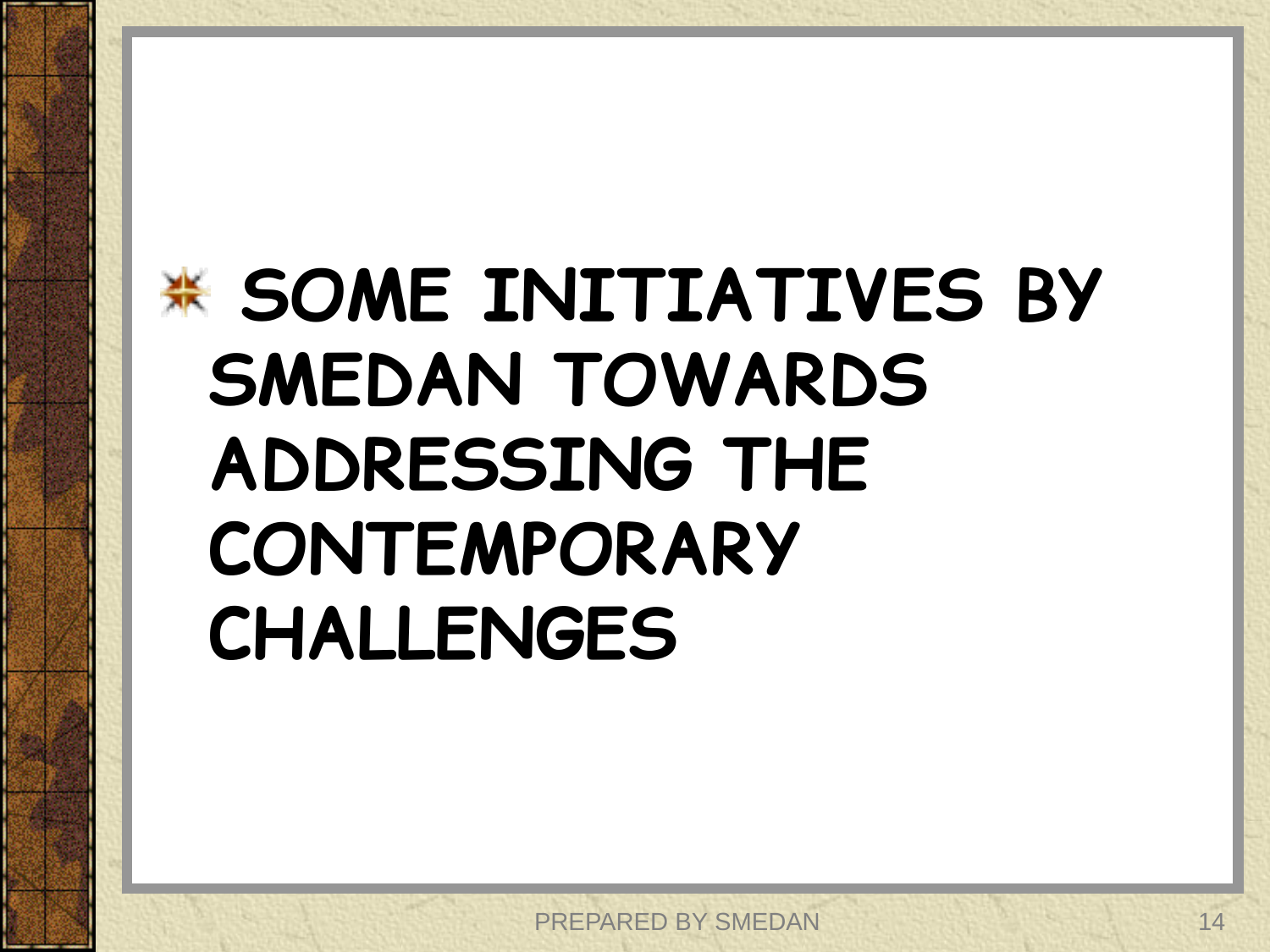

SOME INITIATIVES BY SMEDAN TOWARDS ADDRESSING THE CONTEMPORARY CHALLENGES
PREPARED BY SMEDAN
14